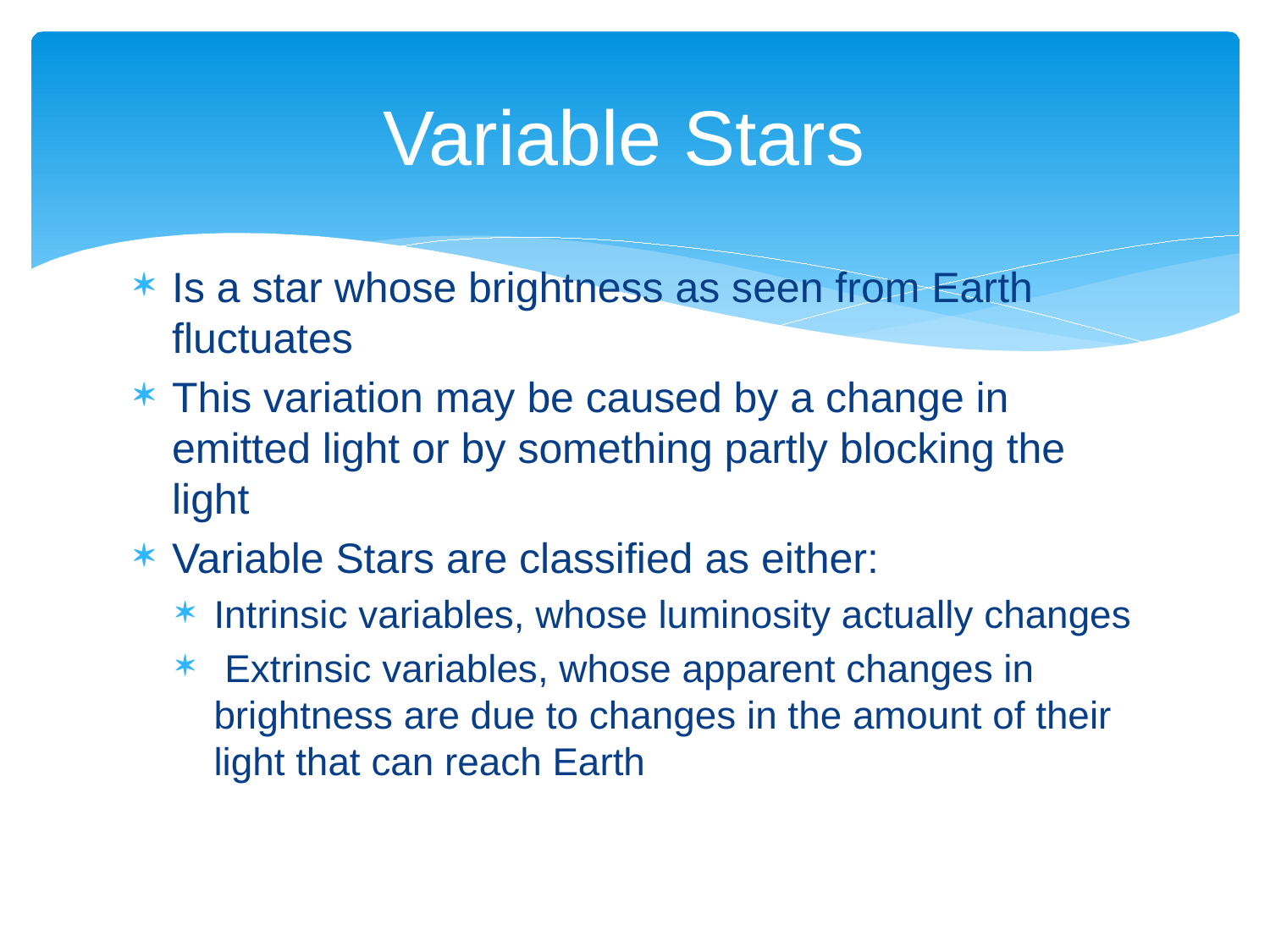

# Variable Stars
Is a star whose brightness as seen from Earth fluctuates
This variation may be caused by a change in emitted light or by something partly blocking the light
Variable Stars are classified as either:
Intrinsic variables, whose luminosity actually changes
 Extrinsic variables, whose apparent changes in brightness are due to changes in the amount of their light that can reach Earth